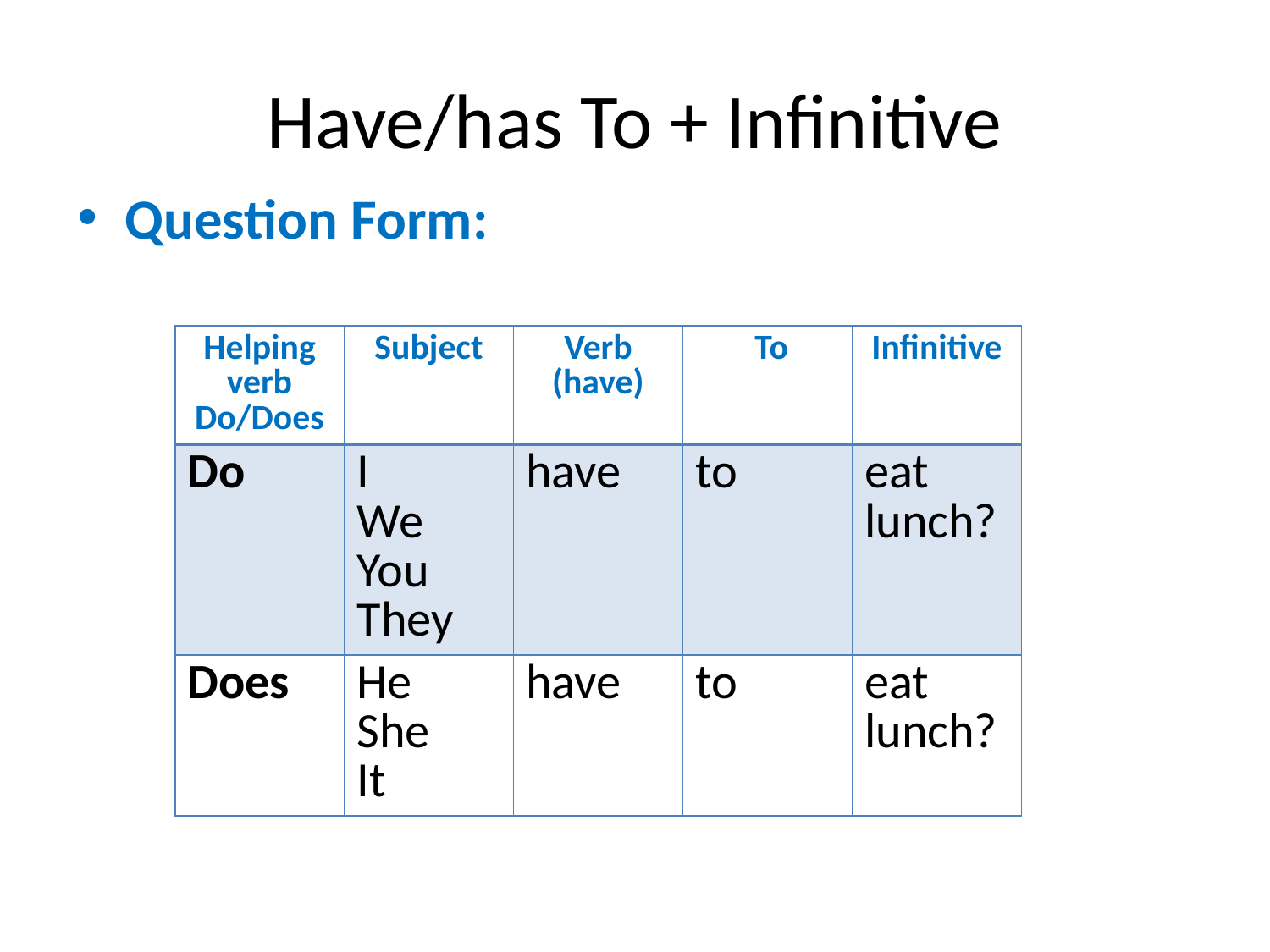

# Have/has To + Infinitive
Question Form:

| Helping verb Do/Does | Subject | Verb (have) | To | Infinitive |
| --- | --- | --- | --- | --- |
| Do | I We You They | have | to | eat lunch? |
| Does | He She It | have | to | eat lunch? |